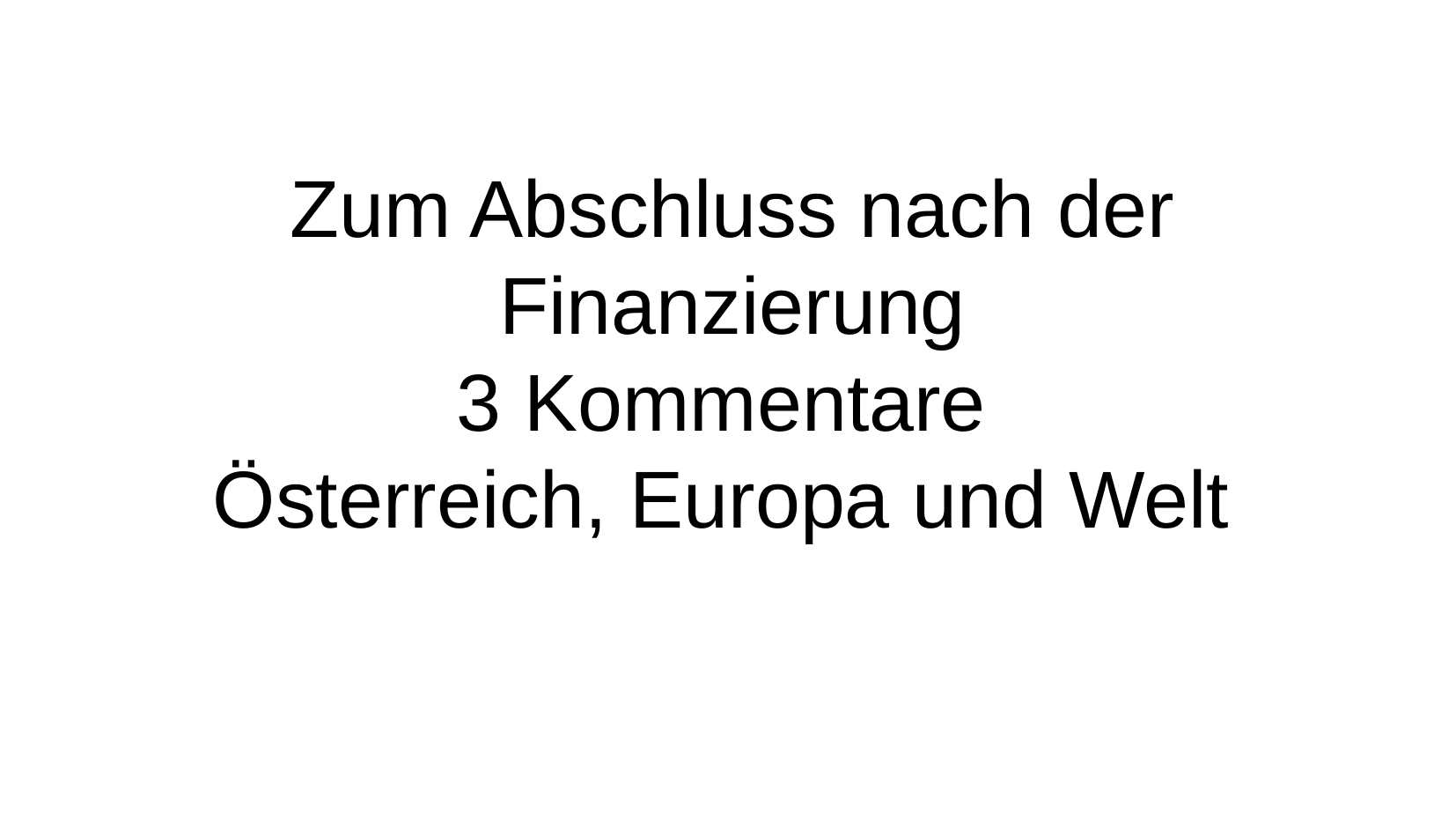

# Zum Abschluss nach der Finanzierung 3 Kommentare Österreich, Europa und Welt